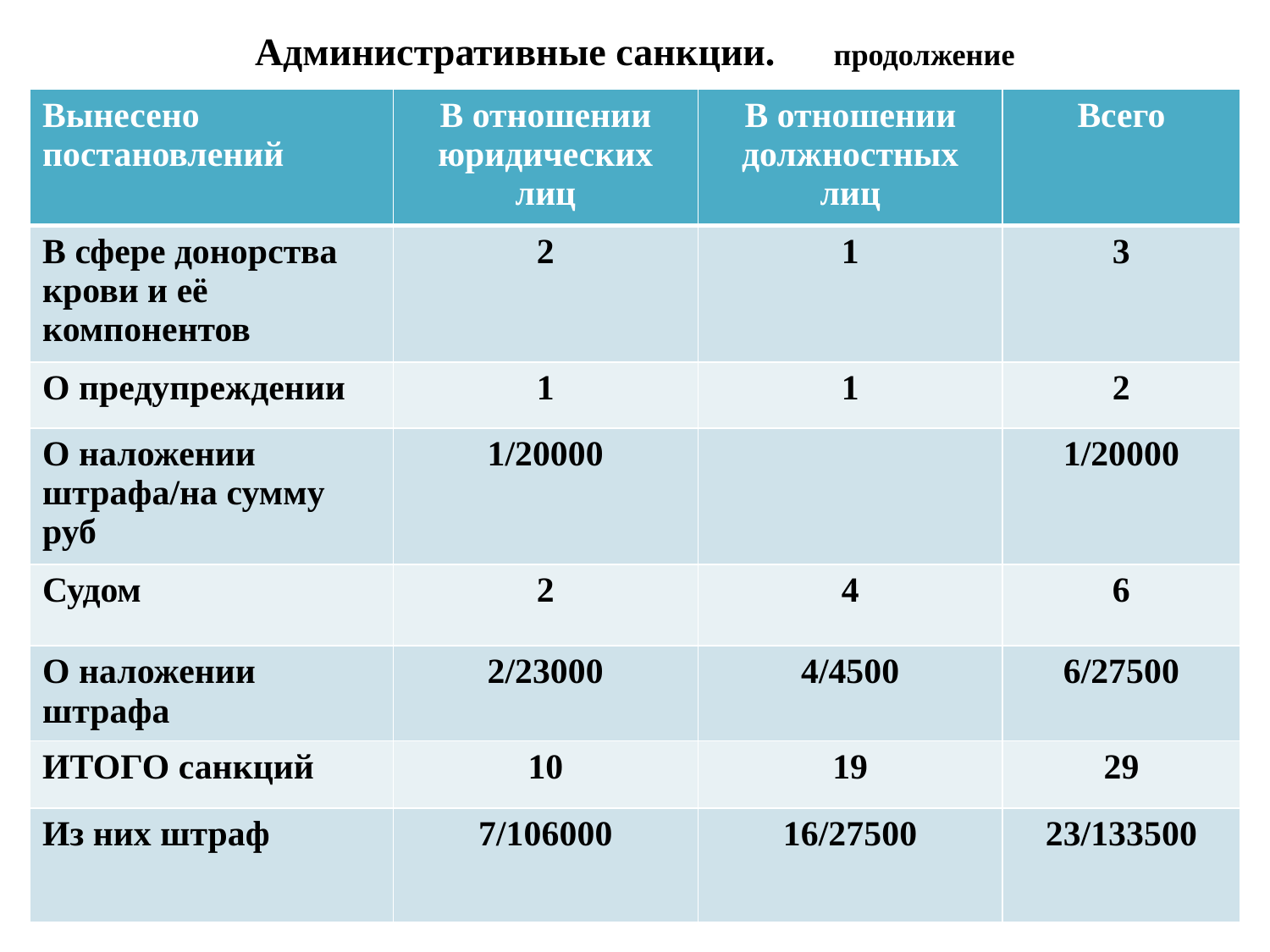

# Административные санкции.      продолжение
| Вынесено постановлений | В отношении юридических лиц | В отношении должностных лиц | Всего |
| --- | --- | --- | --- |
| В сфере донорства крови и её компонентов | 2 | 1 | 3 |
| О предупреждении | 1 | 1 | 2 |
| О наложении штрафа/на сумму руб | 1/20000 |  | 1/20000 |
| Судом | 2 | 4 | 6 |
| О наложении штрафа | 2/23000 | 4/4500 | 6/27500 |
| ИТОГО санкций | 10 | 19 | 29 |
| Из них штраф | 7/106000 | 16/27500 | 23/133500 |
12